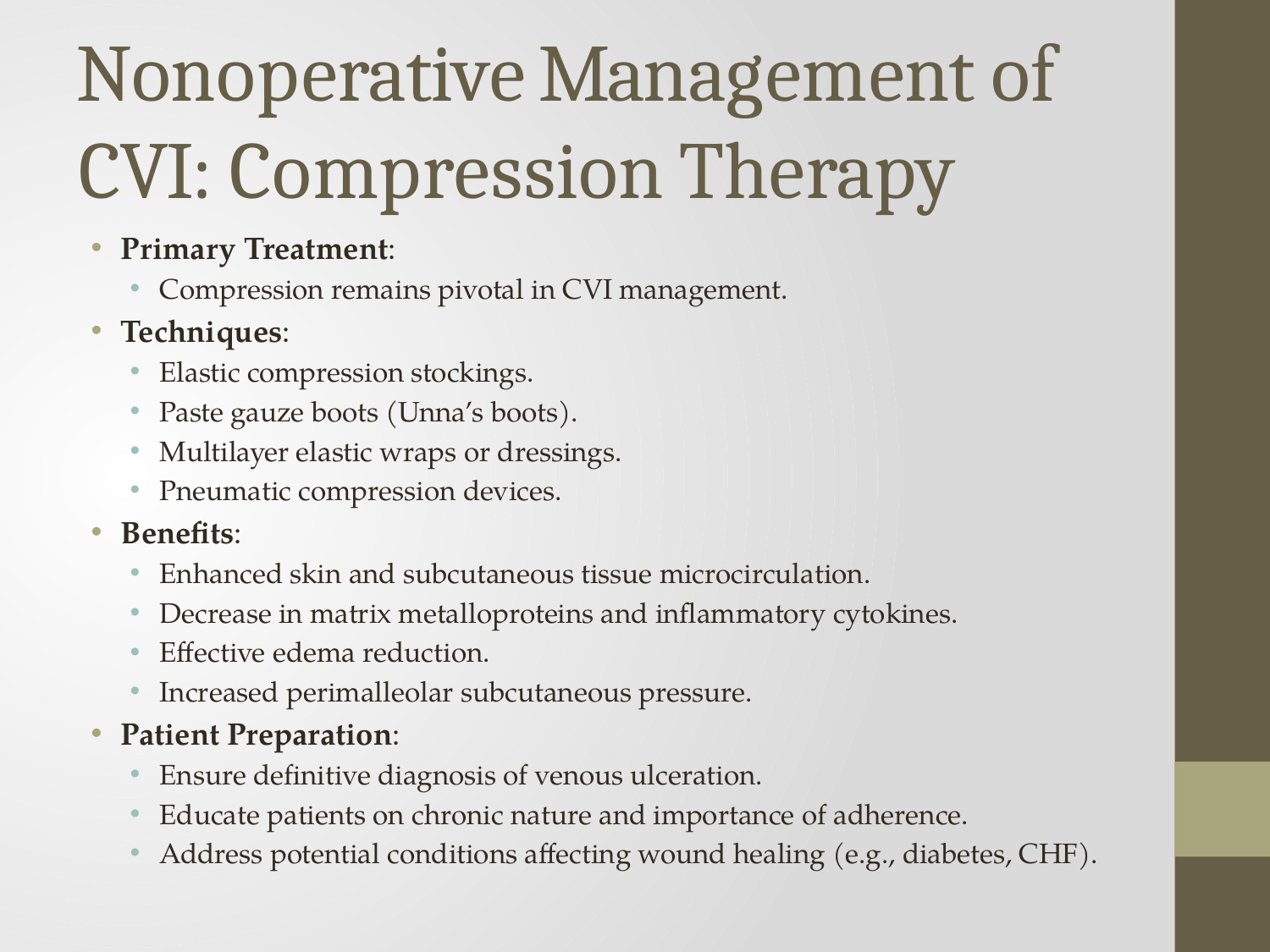

# Nonoperative Management of CVI: Compression Therapy
Primary Treatment:
Compression remains pivotal in CVI management.
Techniques:
Elastic compression stockings.
Paste gauze boots (Unna’s boots).
Multilayer elastic wraps or dressings.
Pneumatic compression devices.
Benefits:
Enhanced skin and subcutaneous tissue microcirculation.
Decrease in matrix metalloproteins and inflammatory cytokines.
Effective edema reduction.
Increased perimalleolar subcutaneous pressure.
Patient Preparation:
Ensure definitive diagnosis of venous ulceration.
Educate patients on chronic nature and importance of adherence.
Address potential conditions affecting wound healing (e.g., diabetes, CHF).